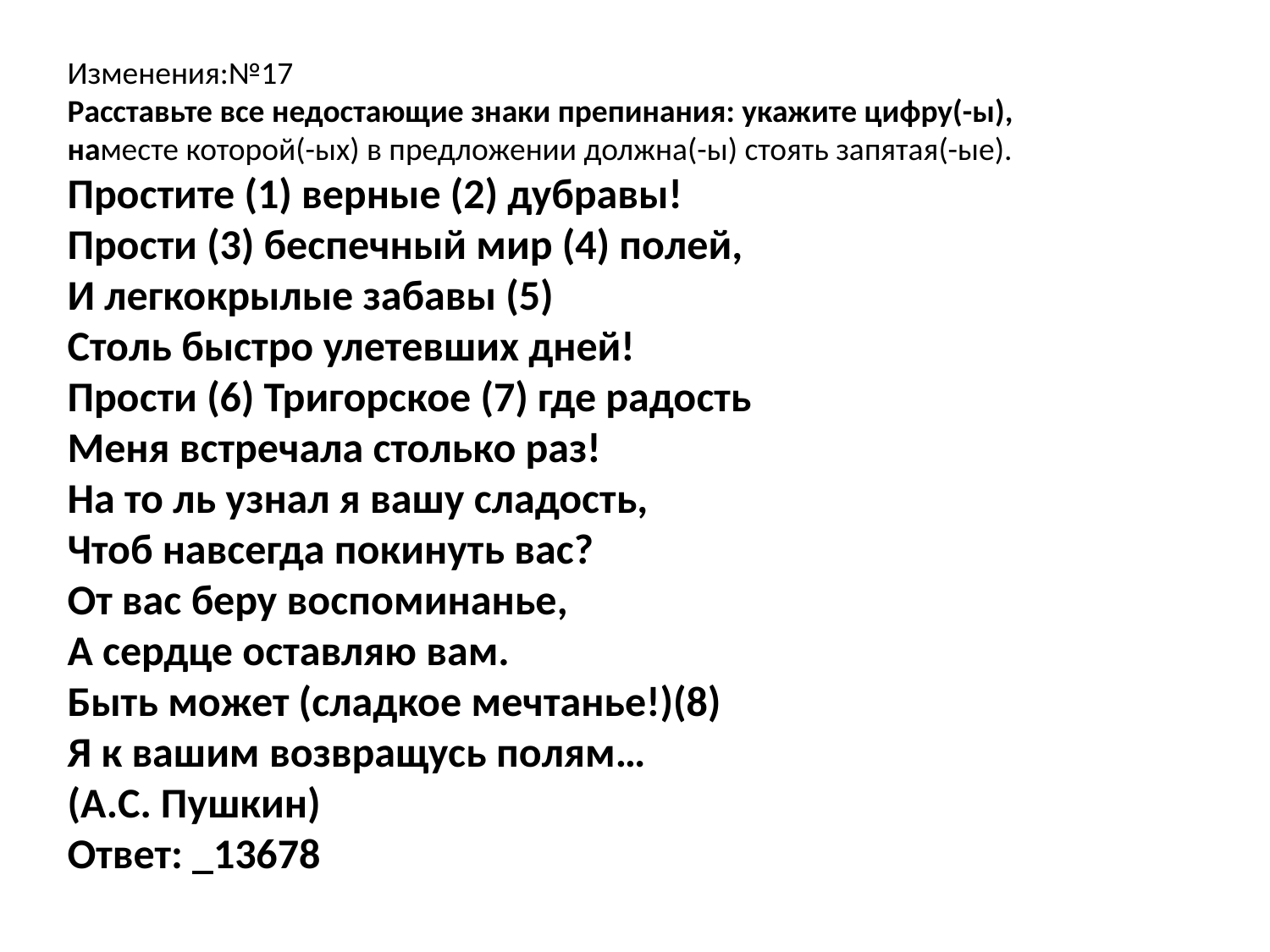

Изменения:№17
Расставьте все недостающие знаки препинания: укажите цифру(-ы), наместе которой(-ых) в предложении должна(-ы) стоять запятая(-ые).
Простите (1) верные (2) дубравы!
Прости (3) беспечный мир (4) полей,
И легкокрылые забавы (5)
Столь быстро улетевших дней!
Прости (6) Тригорское (7) где радость
Меня встречала столько раз!
На то ль узнал я вашу сладость,
Чтоб навсегда покинуть вас?
От вас беру воспоминанье,
А сердце оставляю вам.
Быть может (сладкое мечтанье!)(8)
Я к вашим возвращусь полям…
(А.С. Пушкин)
Ответ: _13678